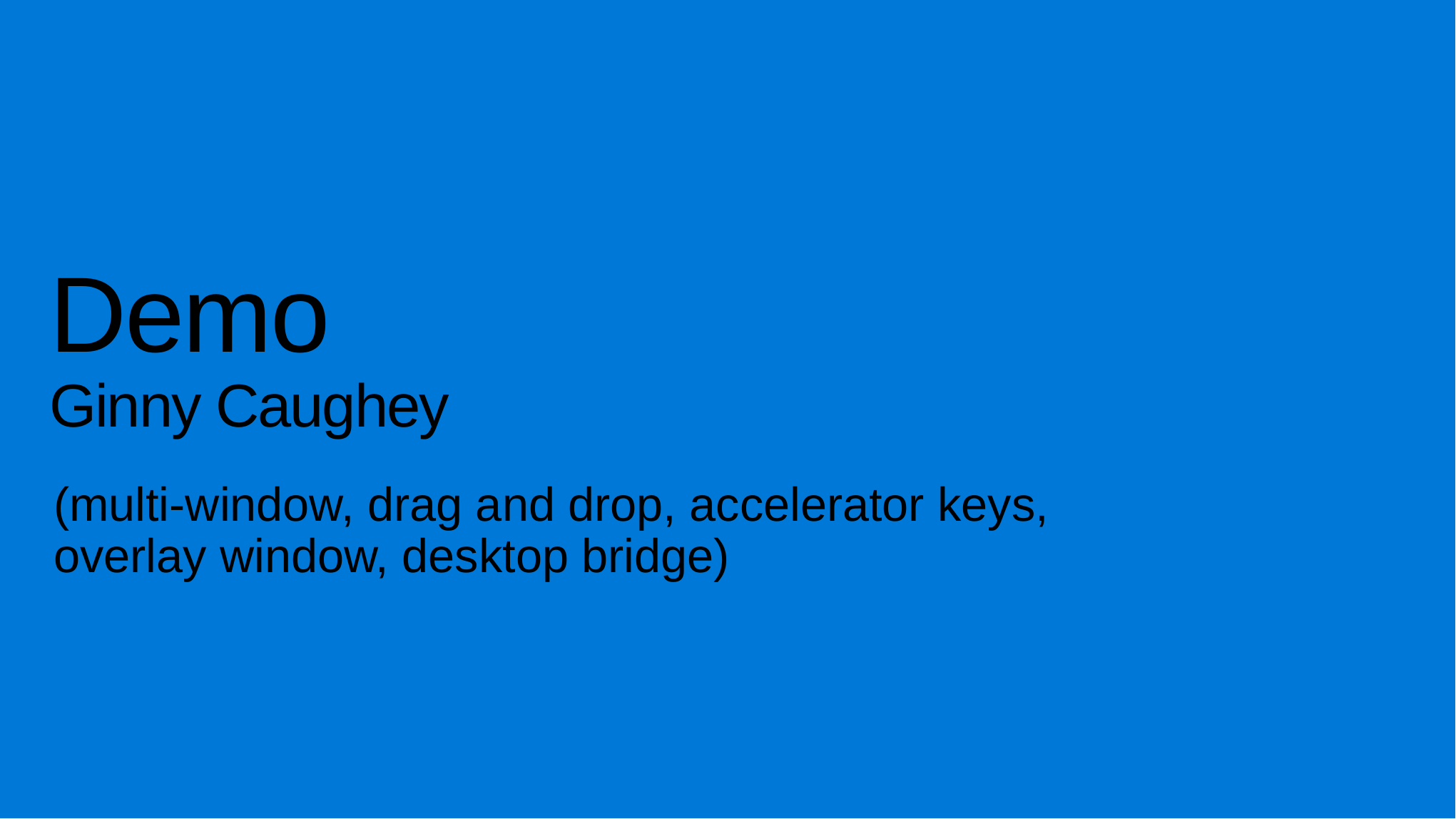

# Demo Ginny Caughey
(multi-window, drag and drop, accelerator keys,
overlay window, desktop bridge)